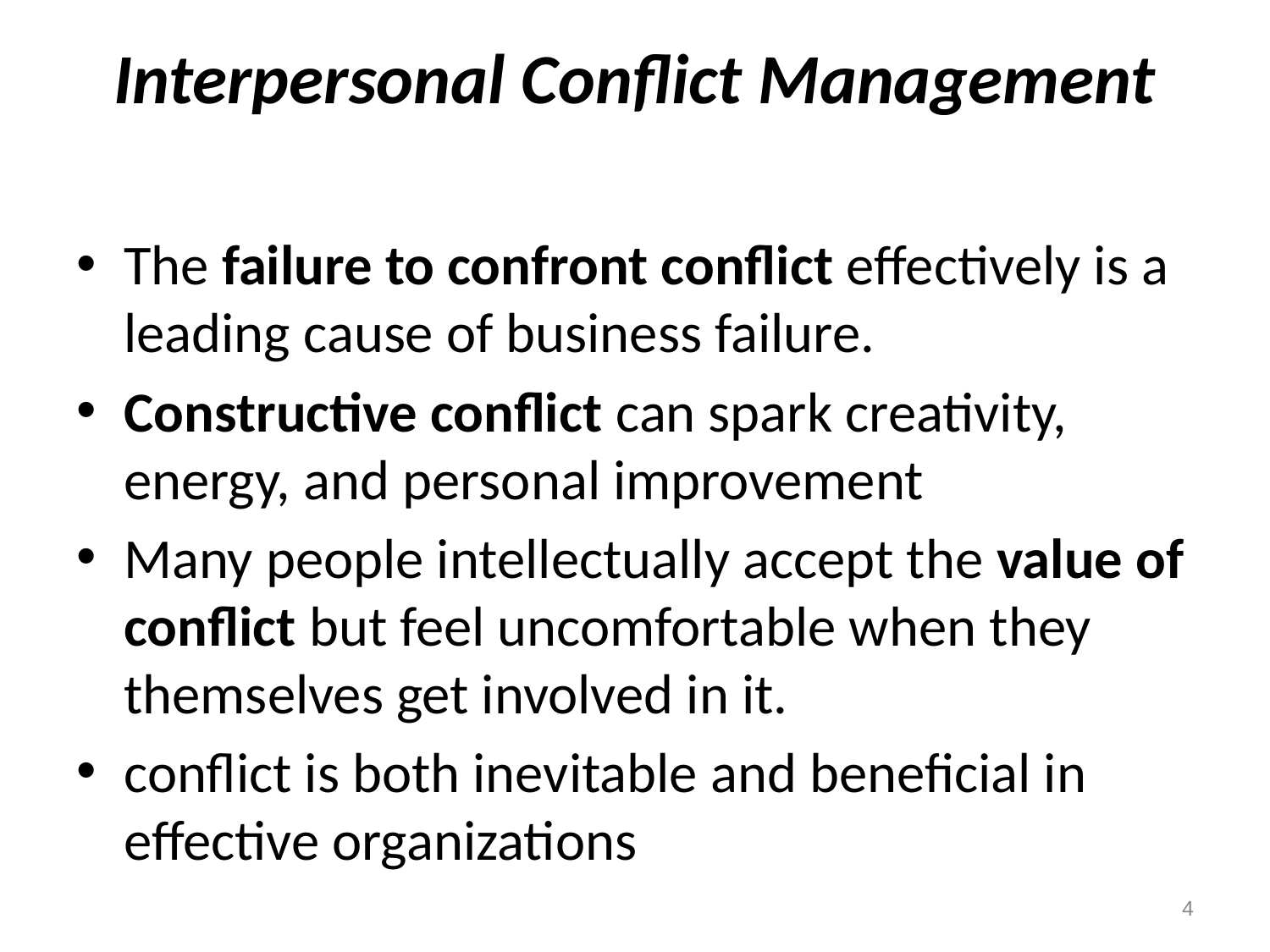

# Interpersonal Conflict Management
The failure to confront conflict effectively is a leading cause of business failure.
Constructive conflict can spark creativity, energy, and personal improvement
Many people intellectually accept the value of conflict but feel uncomfortable when they themselves get involved in it.
conflict is both inevitable and beneficial in effective organizations

4